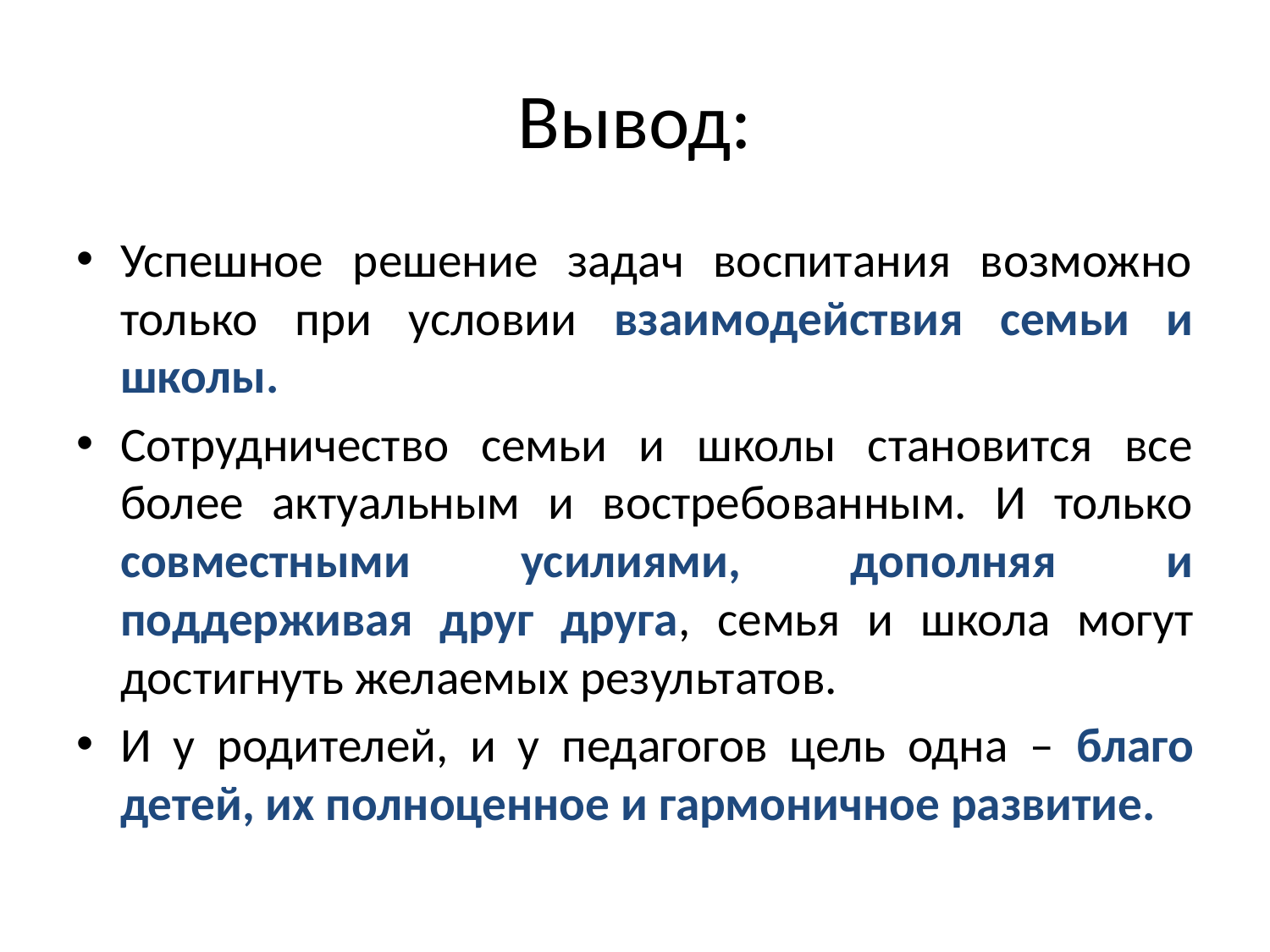

# Вывод:
Успешное решение задач воспитания возможно только при условии взаимодействия семьи и школы.
Сотрудничество семьи и школы становится все более актуальным и востребованным. И только совместными усилиями, дополняя и поддерживая друг друга, семья и школа могут достигнуть желаемых результатов.
И у родителей, и у педагогов цель одна – благо детей, их полноценное и гармоничное развитие.